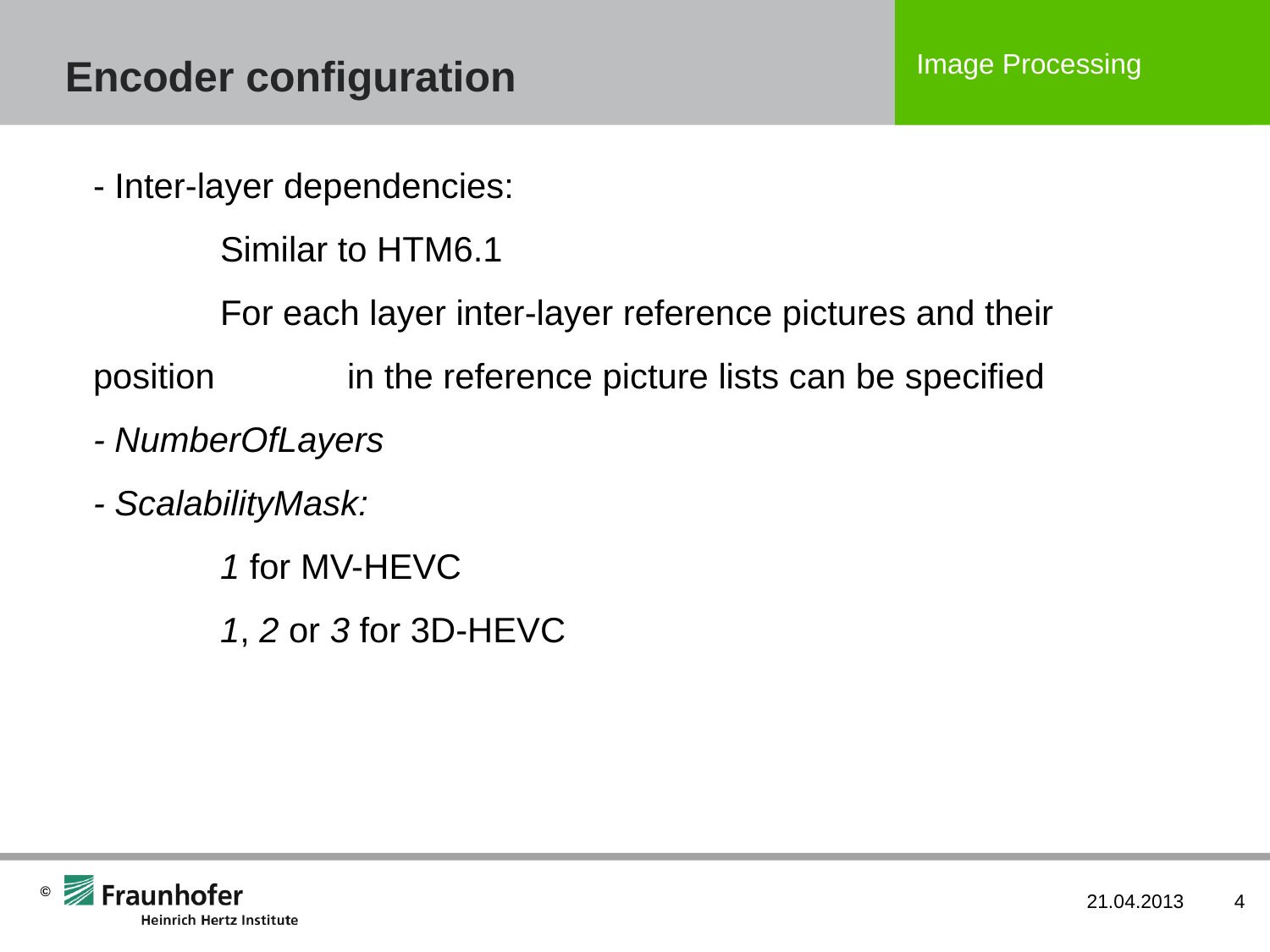

# Encoder configuration
- Inter-layer dependencies:
	Similar to HTM6.1
	For each layer inter-layer reference pictures and their position 	in the reference picture lists can be specified
- NumberOfLayers
- ScalabilityMask:
	1 for MV-HEVC
	1, 2 or 3 for 3D-HEVC

21.04.2013
4